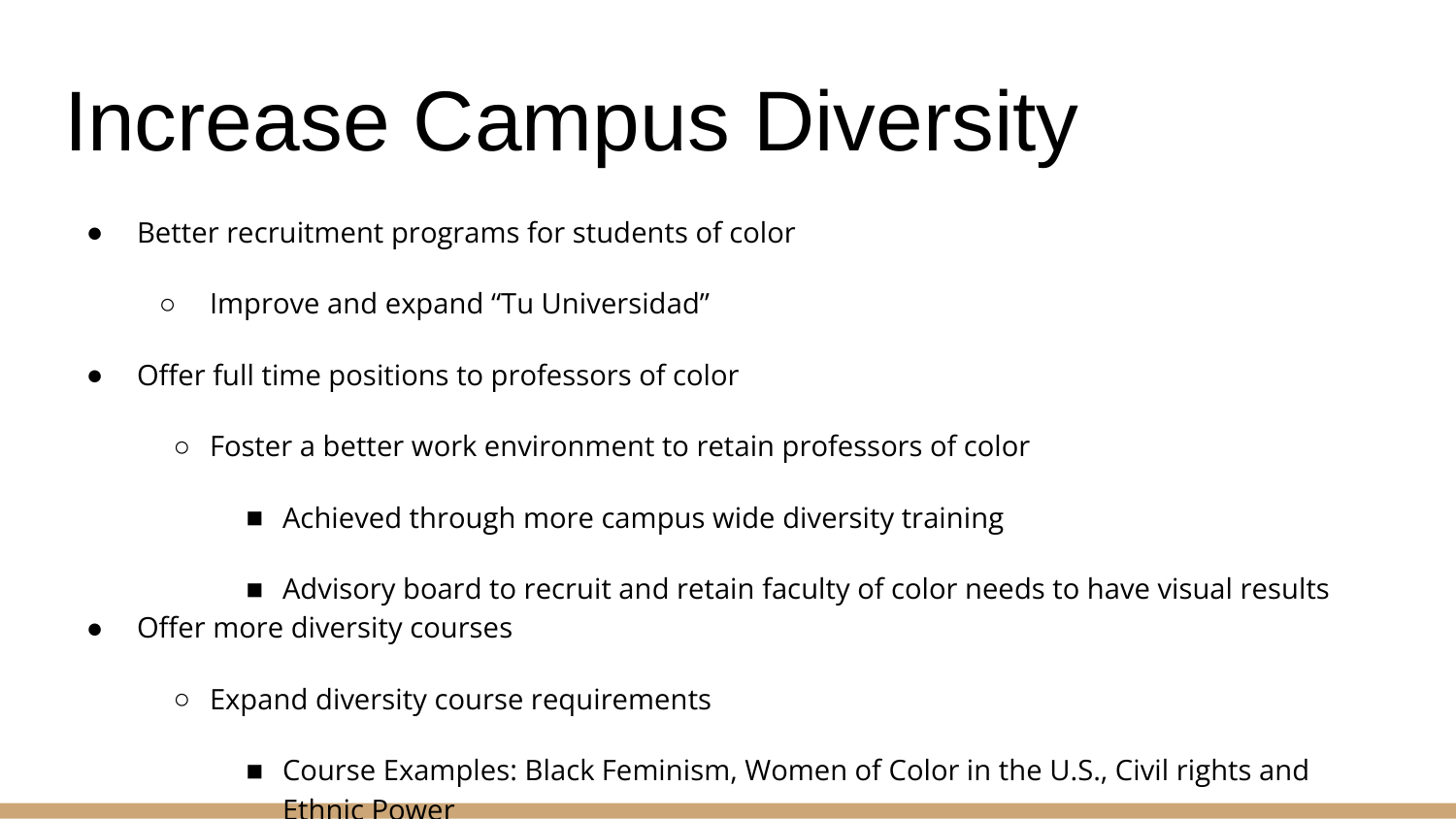

# Increase Campus Diversity
Better recruitment programs for students of color
Improve and expand “Tu Universidad”
Offer full time positions to professors of color
Foster a better work environment to retain professors of color
Achieved through more campus wide diversity training
Advisory board to recruit and retain faculty of color needs to have visual results
Offer more diversity courses
Expand diversity course requirements
Course Examples: Black Feminism, Women of Color in the U.S., Civil rights and Ethnic Power